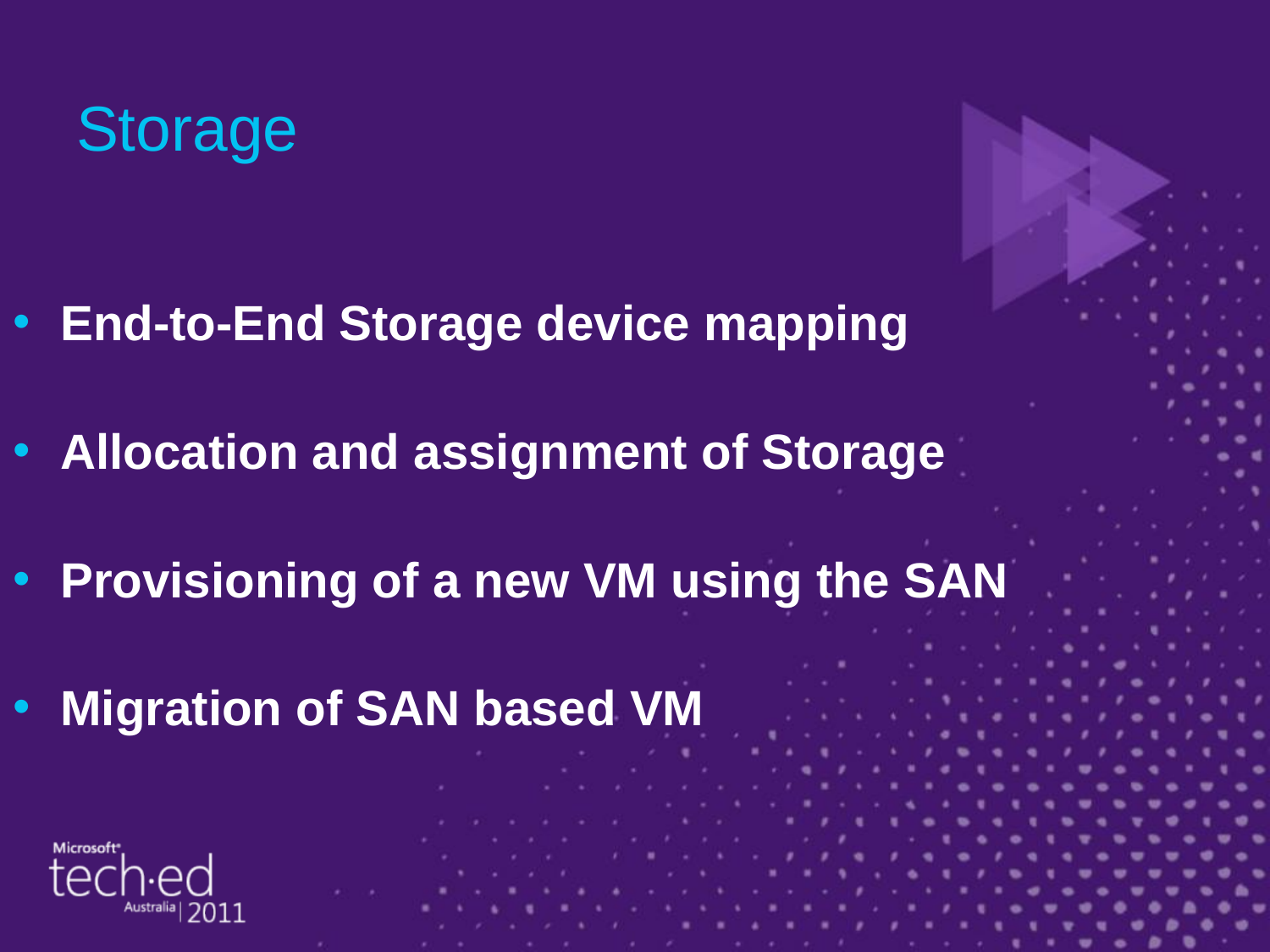

# Storage
End-to-End Storage device mapping
Allocation and assignment of Storage
Provisioning of a new VM using the SAN
Migration of SAN based VM